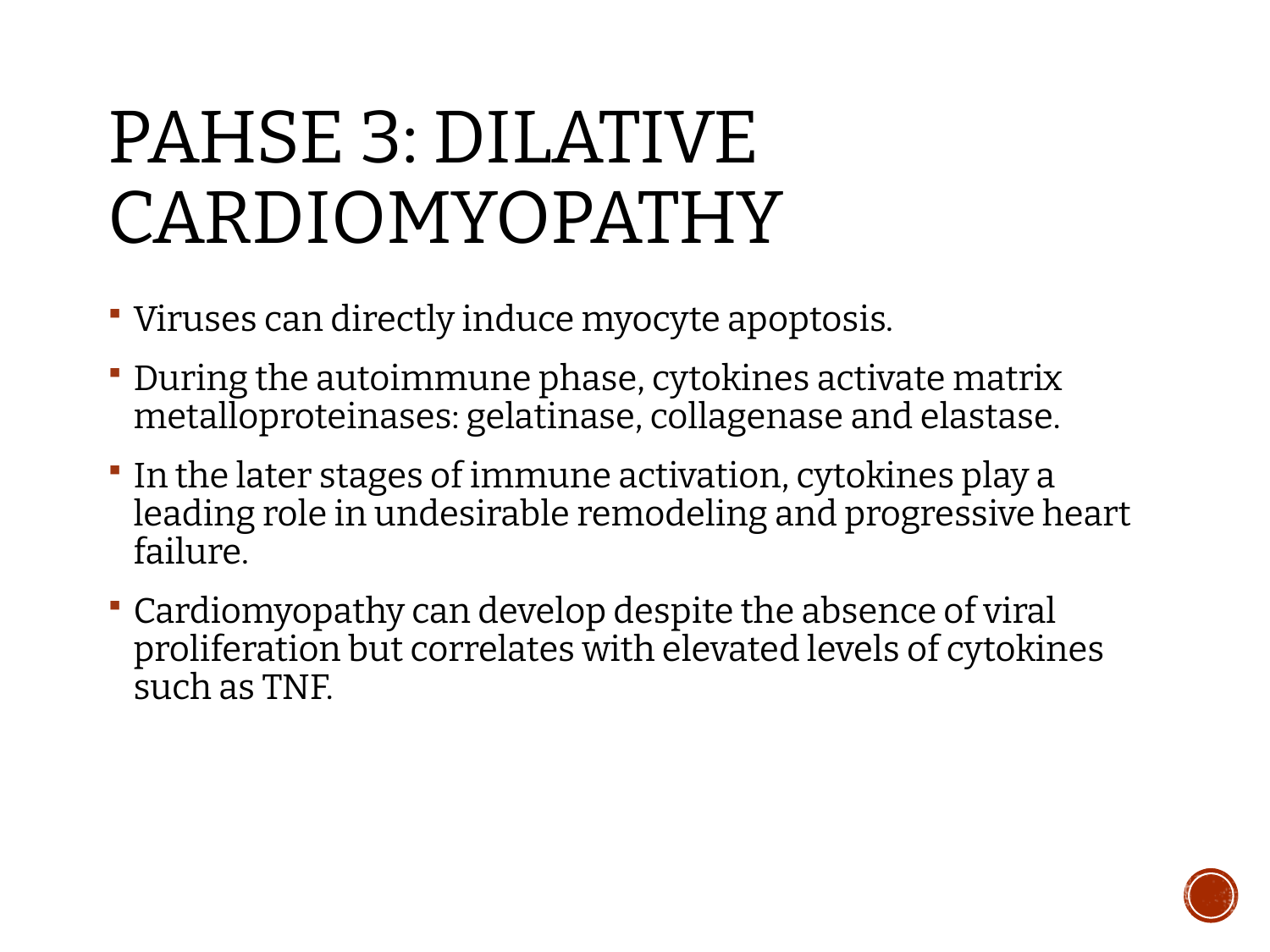

# Pahse 3: dilative cardiomyopathy
Viruses can directly induce myocyte apoptosis.
During the autoimmune phase, cytokines activate matrix metalloproteinases: gelatinase, collagenase and elastase.
In the later stages of immune activation, cytokines play a leading role in undesirable remodeling and progressive heart failure.
Cardiomyopathy can develop despite the absence of viral proliferation but correlates with elevated levels of cytokines such as TNF.